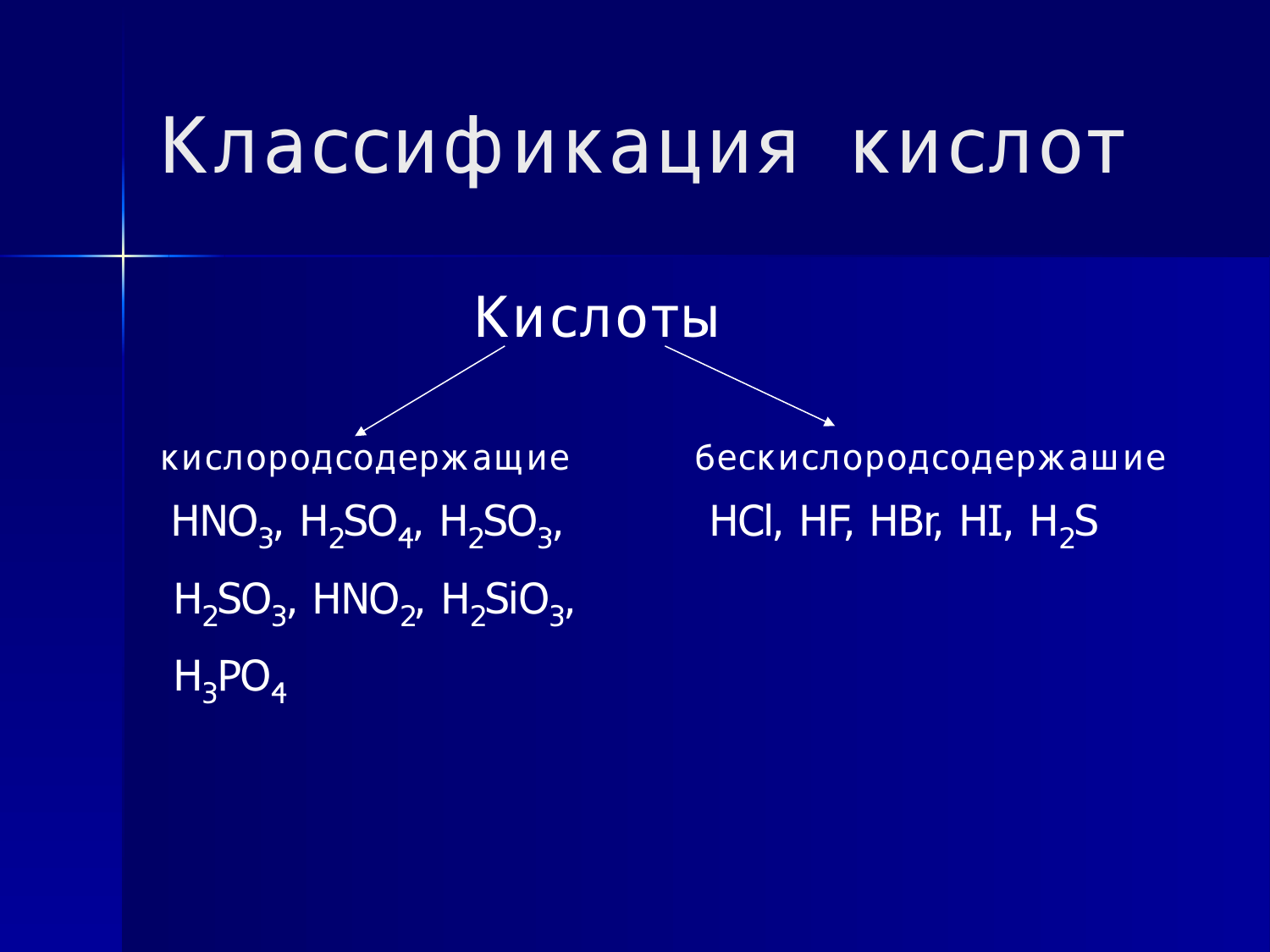

# Классификация  кислот
                   Кислоты

кислородсодержащие            бескислородсодержашие
 HNO3, H2SO4, H2SO3,           HCl, HF, HBr, HI, H2S
 H2SO3, HNO2, H2SiO3,
 H3PO4